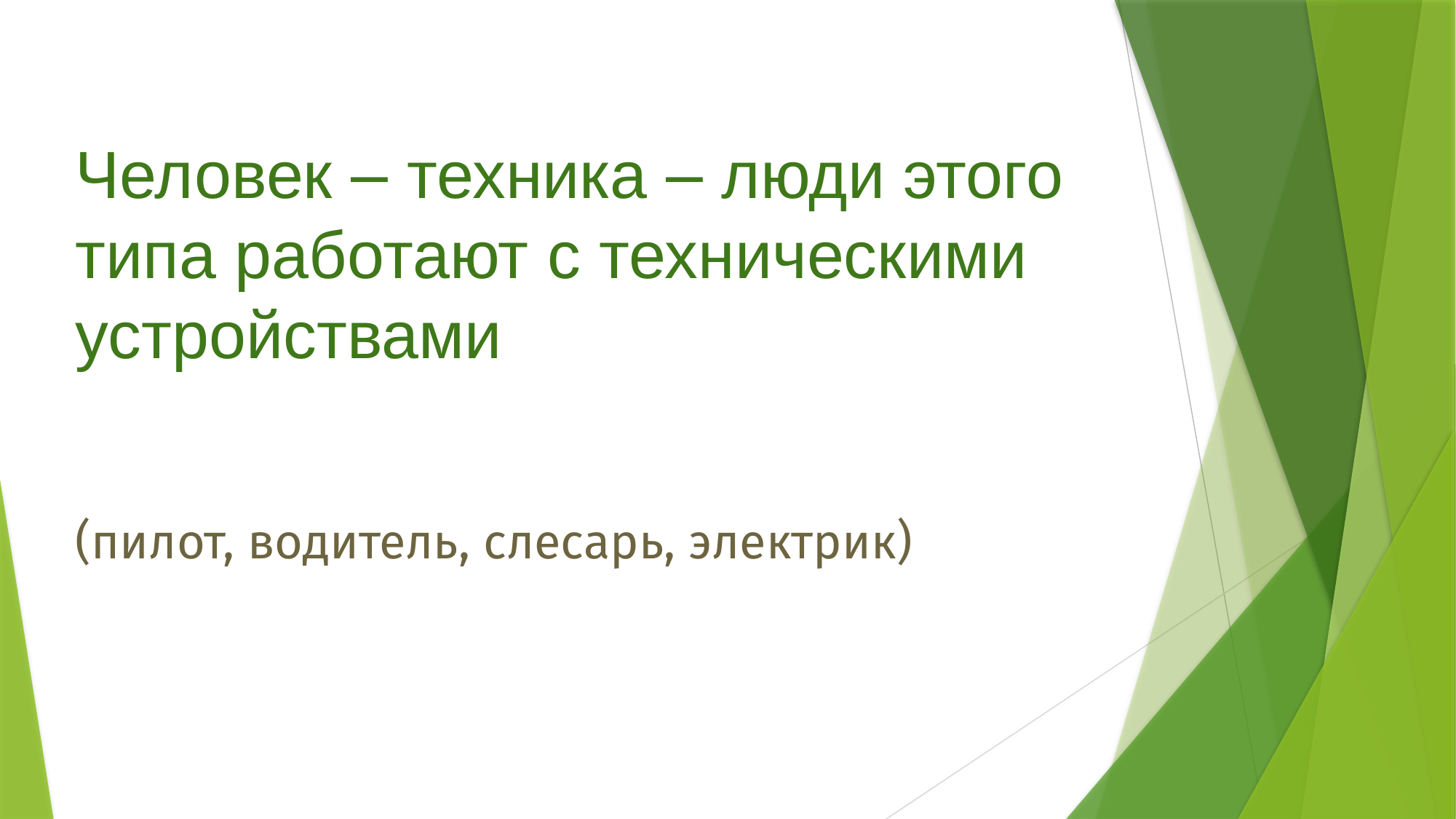

Человек – техника – люди этого          типа работают с техническими устройствами

(пилот, водитель, слесарь, электрик)